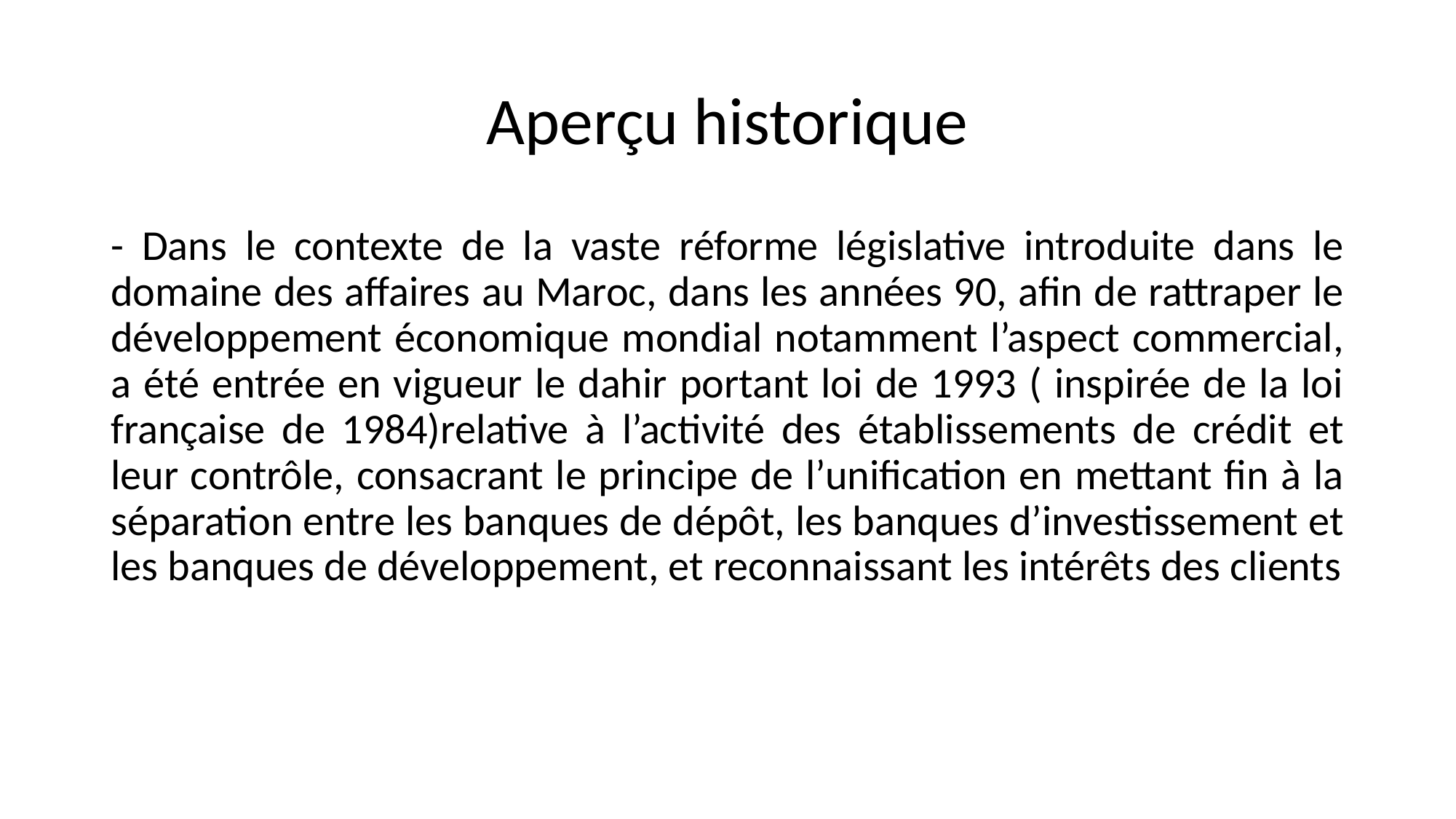

# Aperçu historique
- Dans le contexte de la vaste réforme législative introduite dans le domaine des affaires au Maroc, dans les années 90, afin de rattraper le développement économique mondial notamment l’aspect commercial, a été entrée en vigueur le dahir portant loi de 1993 ( inspirée de la loi française de 1984)relative à l’activité des établissements de crédit et leur contrôle, consacrant le principe de l’unification en mettant fin à la séparation entre les banques de dépôt, les banques d’investissement et les banques de développement, et reconnaissant les intérêts des clients